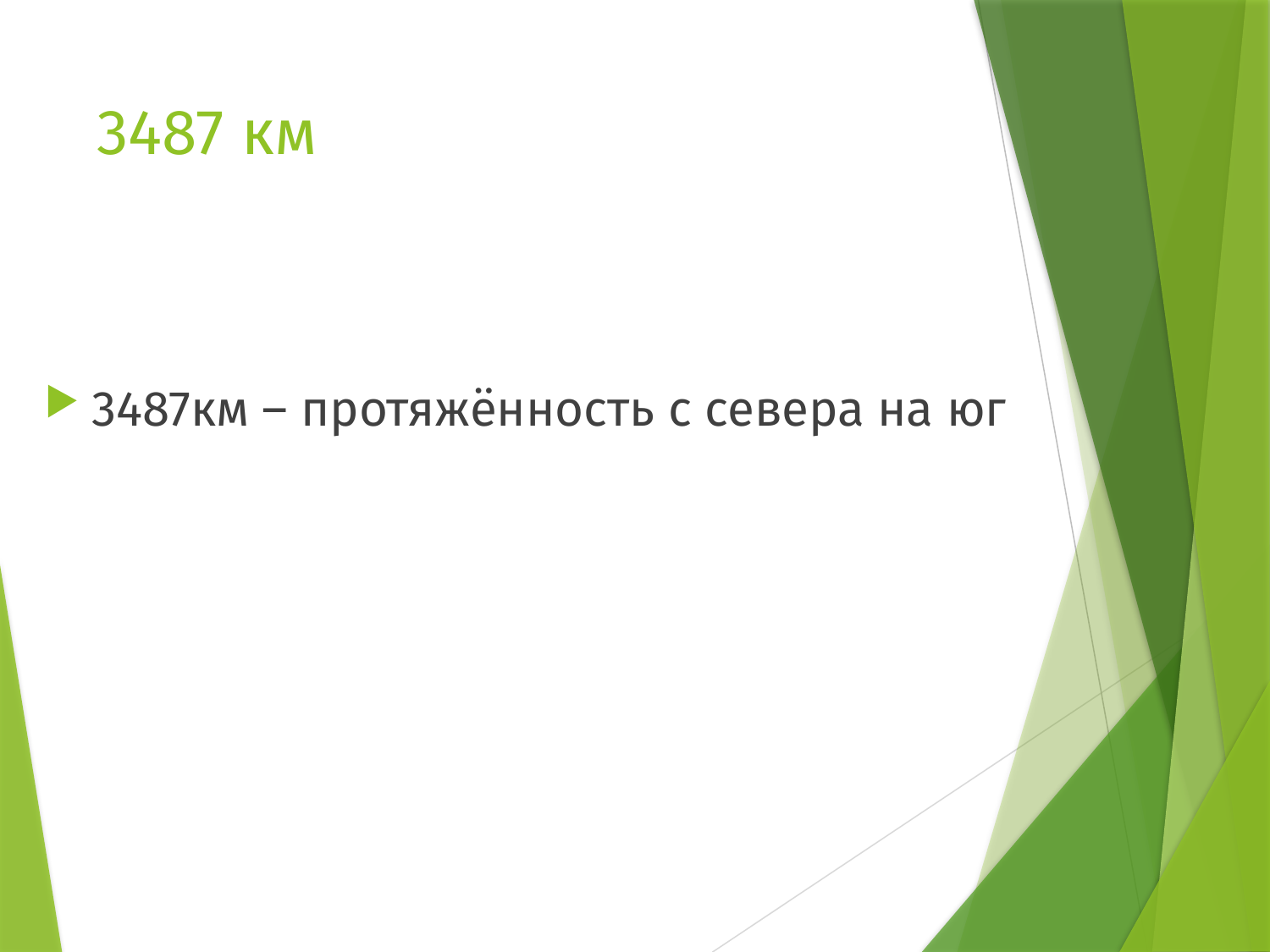

# 3487 км
3487км – протяжённость с севера на юг